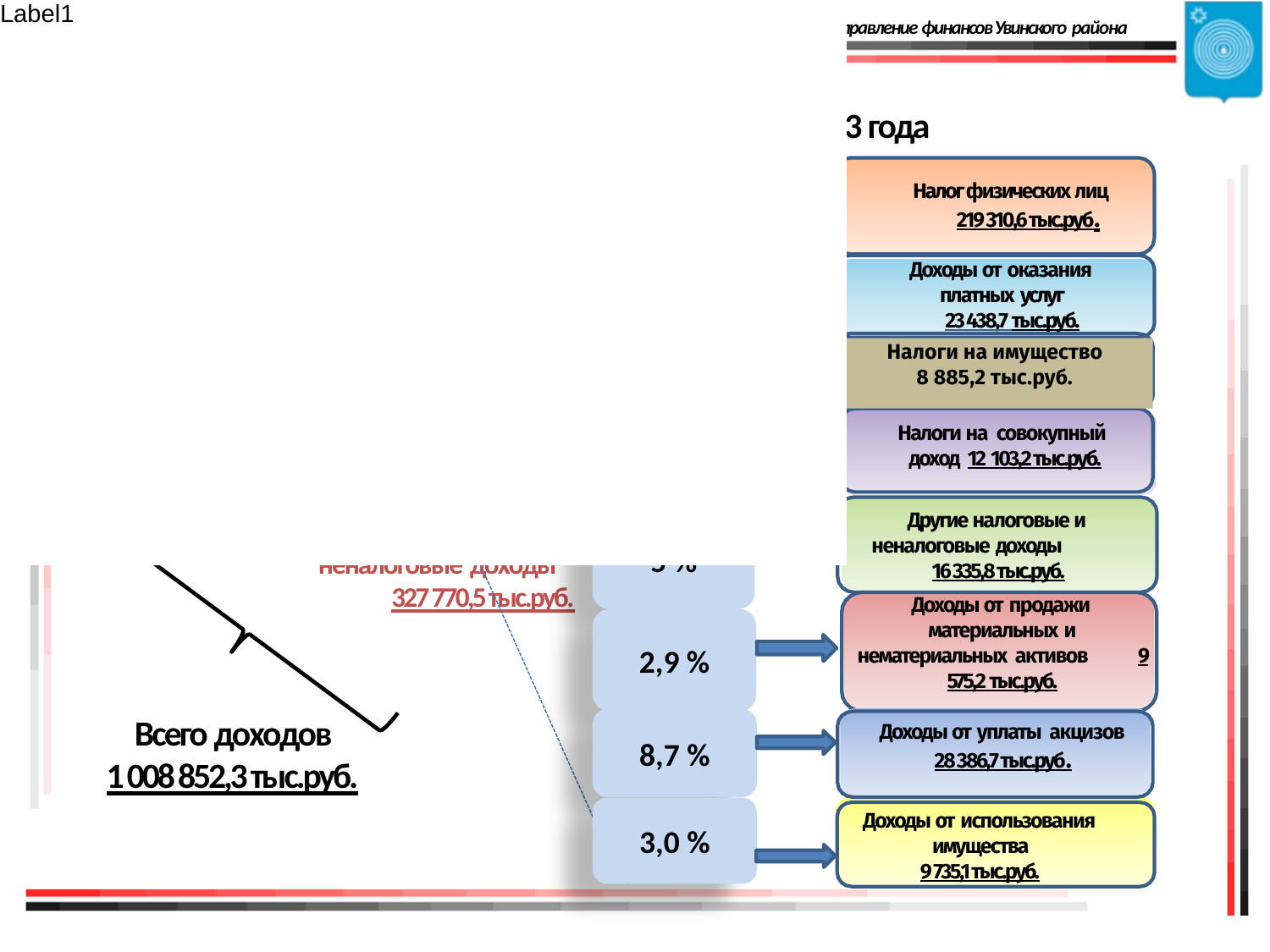

Управление финансов Увинского района

МО «Увинский район» в 2  квартале 2023 года

Налог физических лиц           219 310,6 тыс.руб.
Безвозмездные  поступления
66,9 %

Доходы от оказания  платных услуг
 	23 438,7 тыс.руб.

Налоги на  совокупный доход  12  103,2 тыс.руб.

Другие налоговые и  неналоговые доходы                   16 335,8 тыс.руб.
Доходы от продажи  материальных и
нематериальных  активов             9 575,2 тыс.руб.

Доходы от уплаты  акцизов
28 386,7 тыс.руб.

681 081,8  тыс.руб.

7,2 %

32,5%
Налоги на имущество
8 885,2 тыс.руб.
2,6 %

67,5 %

3,7 %

Налоговые и  неналоговые доходы
327 770,5 тыс.руб.
5 %

2,9 %

Всего доходов        1 008 852,3 тыс.руб.
8,7 %

3,0 %

Доходы от использования  имущества
9 735,1 тыс.руб.